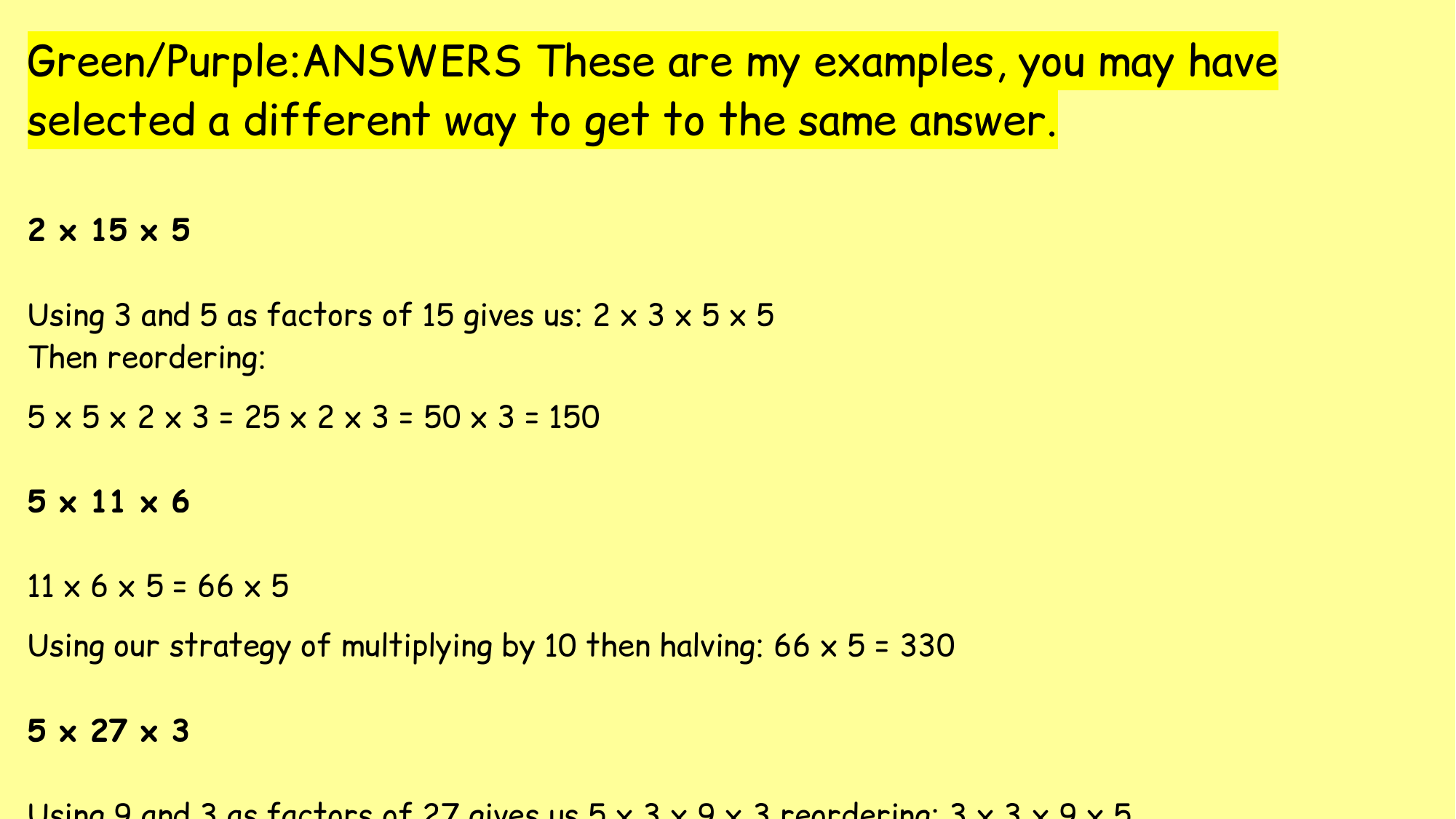

| Green/Purple:ANSWERS These are my examples, you may have selected a different way to get to the same answer. 2 x 15 x 5 Using 3 and 5 as factors of 15 gives us: 2 x 3 x 5 x 5 Then reordering: 5 x 5 x 2 x 3 = 25 x 2 x 3 = 50 x 3 = 150 5 x 11 x 6 11 x 6 x 5 = 66 x 5 Using our strategy of multiplying by 10 then halving: 66 x 5 = 330 5 x 27 x 3 Using 9 and 3 as factors of 27 gives us 5 x 3 x 9 x 3 reordering: 3 x 3 x 9 x 5 9 x 9 x 5 = 81 x 5. Then using our strategy of multiplying by 10 and halving: 81 x 5 = 405 |
| --- |